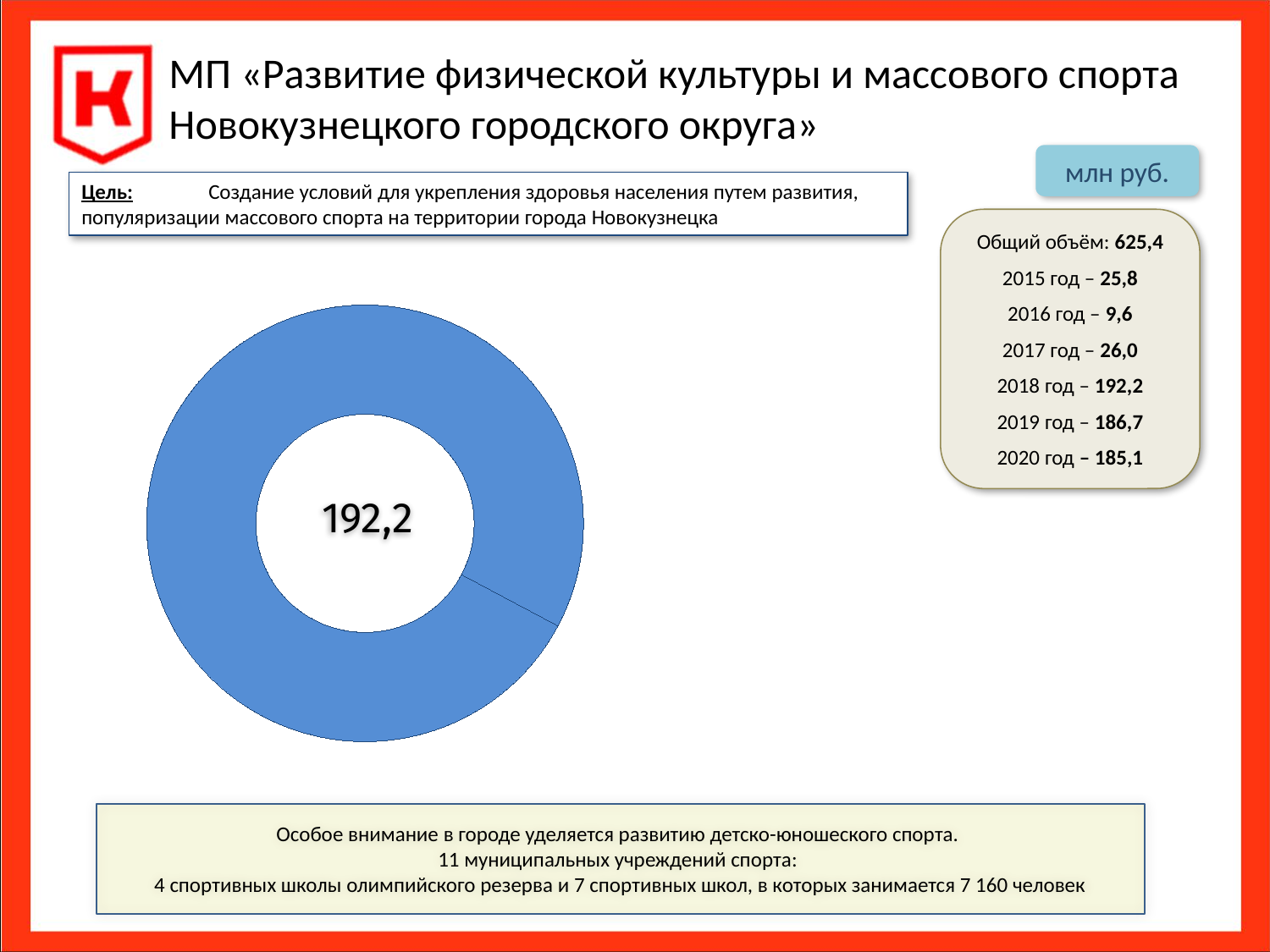

# МП «Развитие физической культуры и массового спорта Новокузнецкого городского округа»

млн руб.
Цель:	Создание условий для укрепления здоровья населения путем развития, популяризации массового спорта на территории города Новокузнецка
Общий объём: 625,4
2015 год – 25,8
2016 год – 9,6
2017 год – 26,0
2018 год – 192,2
2019 год – 186,7
2020 год – 185,1

### Chart

| Category | 1091,9 |
|---|---|
| Основное мероприятие "Выполнение социального заказа на перевозку пассажиров автомобильным транспортом" | 329.3 |
192,2
Особое внимание в городе уделяется развитию детско-юношеского спорта.
11 муниципальных учреждений спорта:
4 спортивных школы олимпийского резерва и 7 спортивных школ, в которых занимается 7 160 человек
32